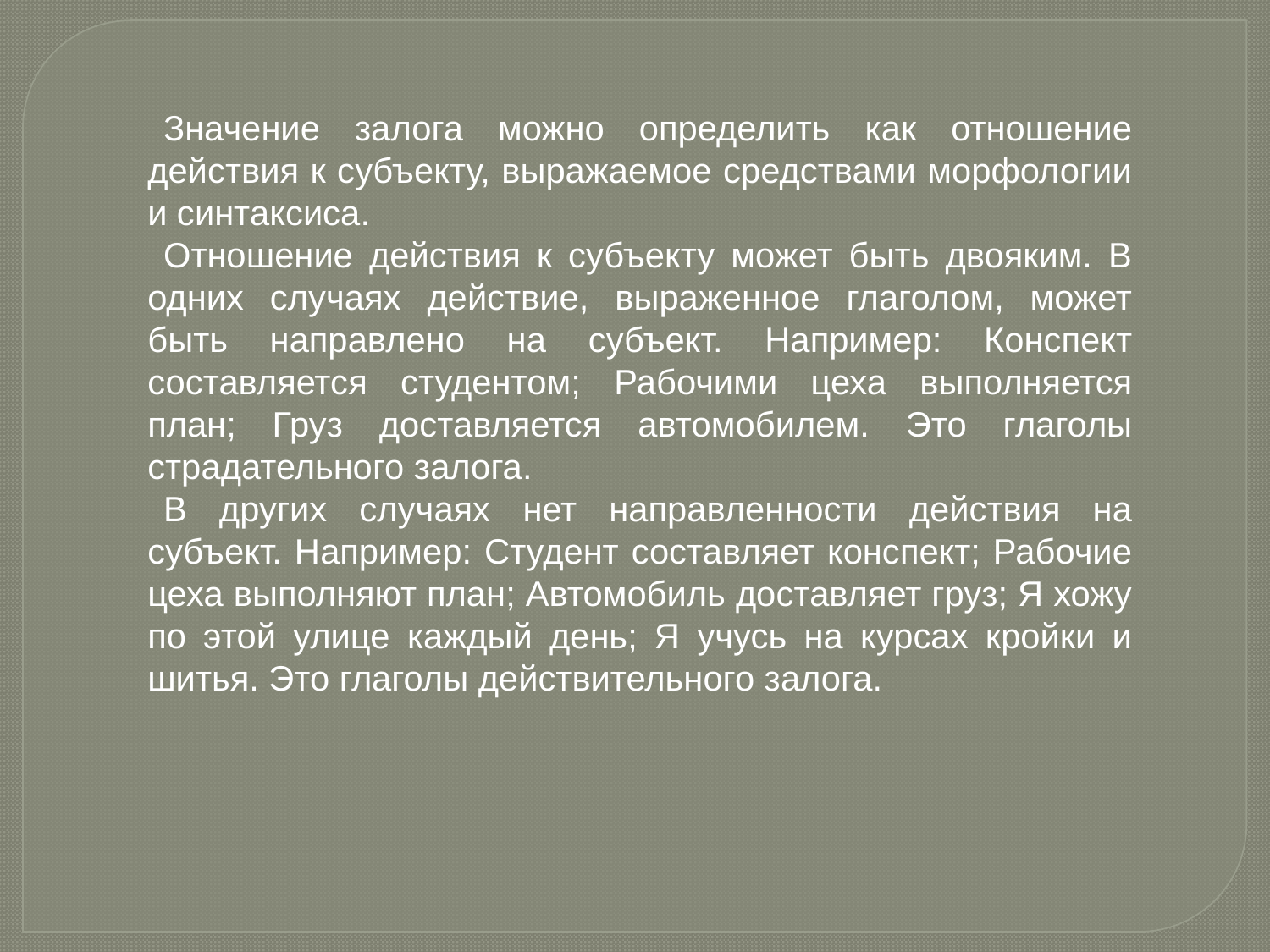

Значение залога можно определить как отношение действия к субъекту, выражаемое средствами морфологии и синтаксиса.
Отношение действия к субъекту может быть двояким. В одних случаях действие, выраженное глаголом, может быть направлено на субъект. Например: Конспект составляется студентом; Рабочими цеха выполняется план; Груз доставляется автомобилем. Это глаголы страдательного залога.
В других случаях нет направленности действия на субъект. Например: Студент составляет конспект; Рабочие цеха выполняют план; Автомобиль доставляет груз; Я хожу по этой улице каждый день; Я учусь на курсах кройки и шитья. Это глаголы действительного залога.